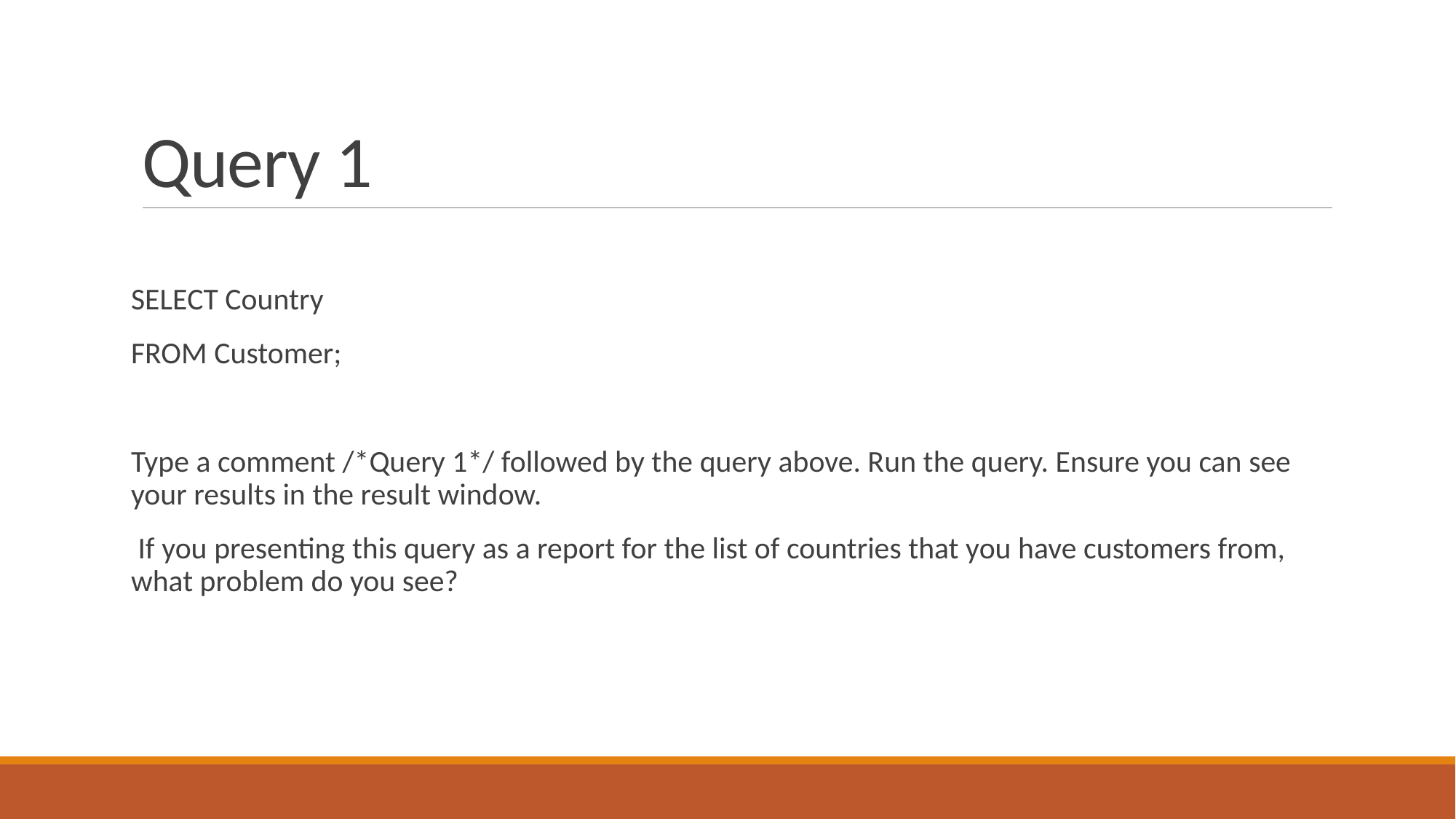

# Query 1

SELECT Country
FROM Customer;

Type a comment /*Query 1*/ followed by the query above. Run the query. Ensure you can see your results in the result window.
 If you presenting this query as a report for the list of countries that you have customers from, what problem do you see?